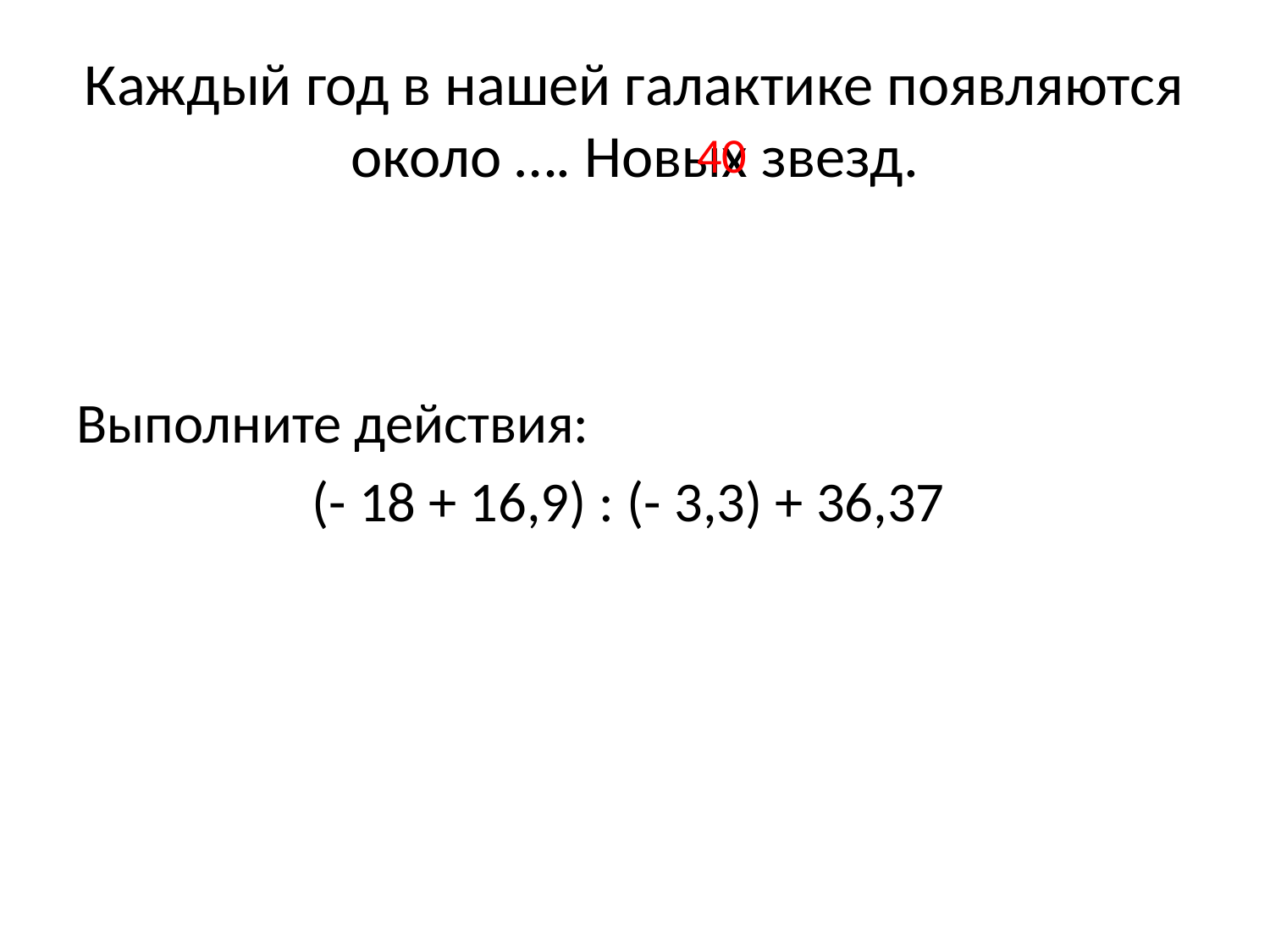

# Каждый год в нашей галактике появляются около …. Новых звезд.

40

Выполните действия:
(- 18 + 16,9) : (- 3,3) + 36,37